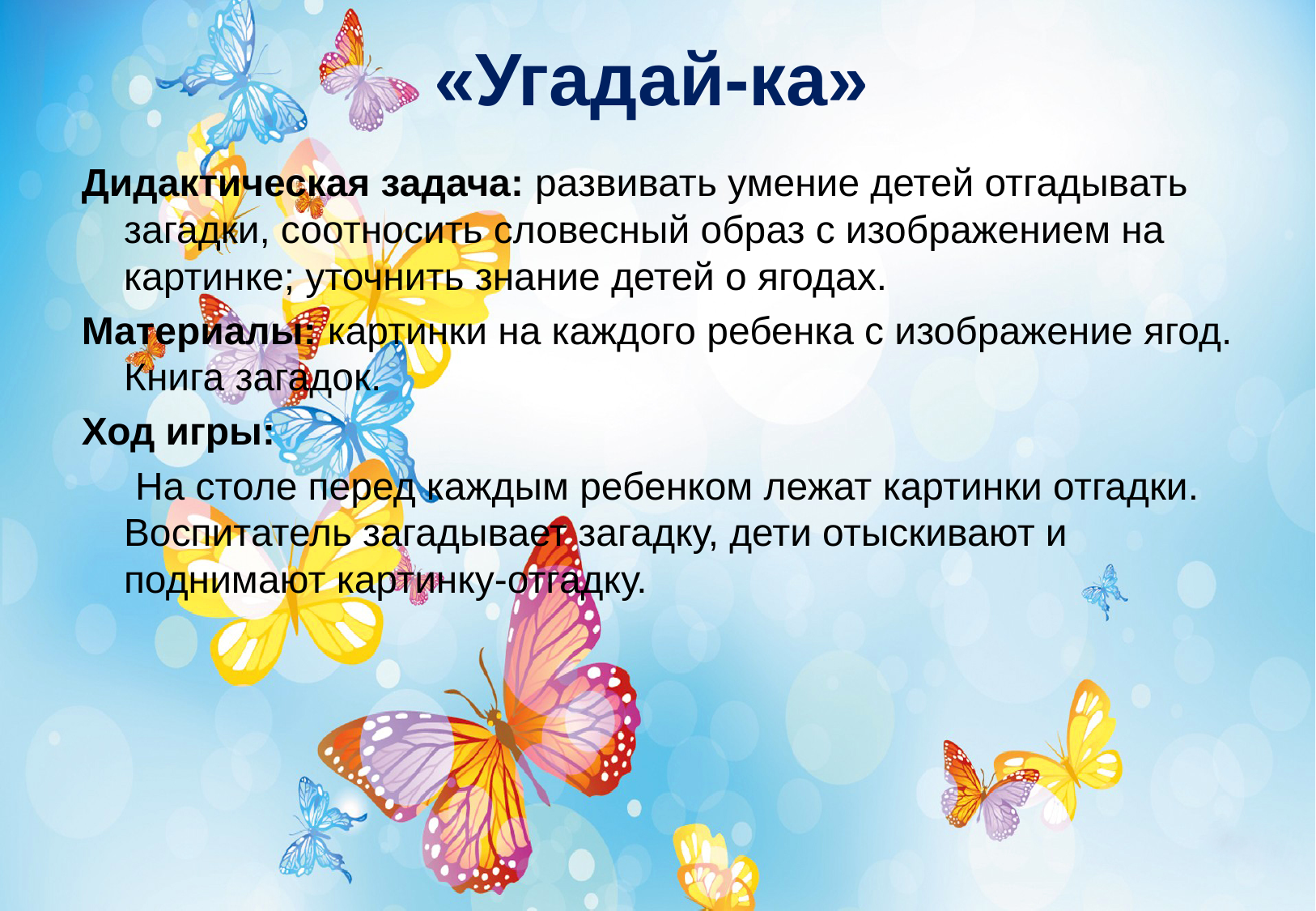

# «Угадай-ка»
Дидактическая задача: развивать умение детей отгадывать загадки, соотносить словесный образ с изображением на картинке; уточнить знание детей о ягодах.
Материалы: картинки на каждого ребенка с изображение ягод. Книга загадок.
Ход игры:
     На столе перед каждым ребенком лежат картинки отгадки. Воспитатель загадывает загадку, дети отыскивают и поднимают картинку-отгадку.